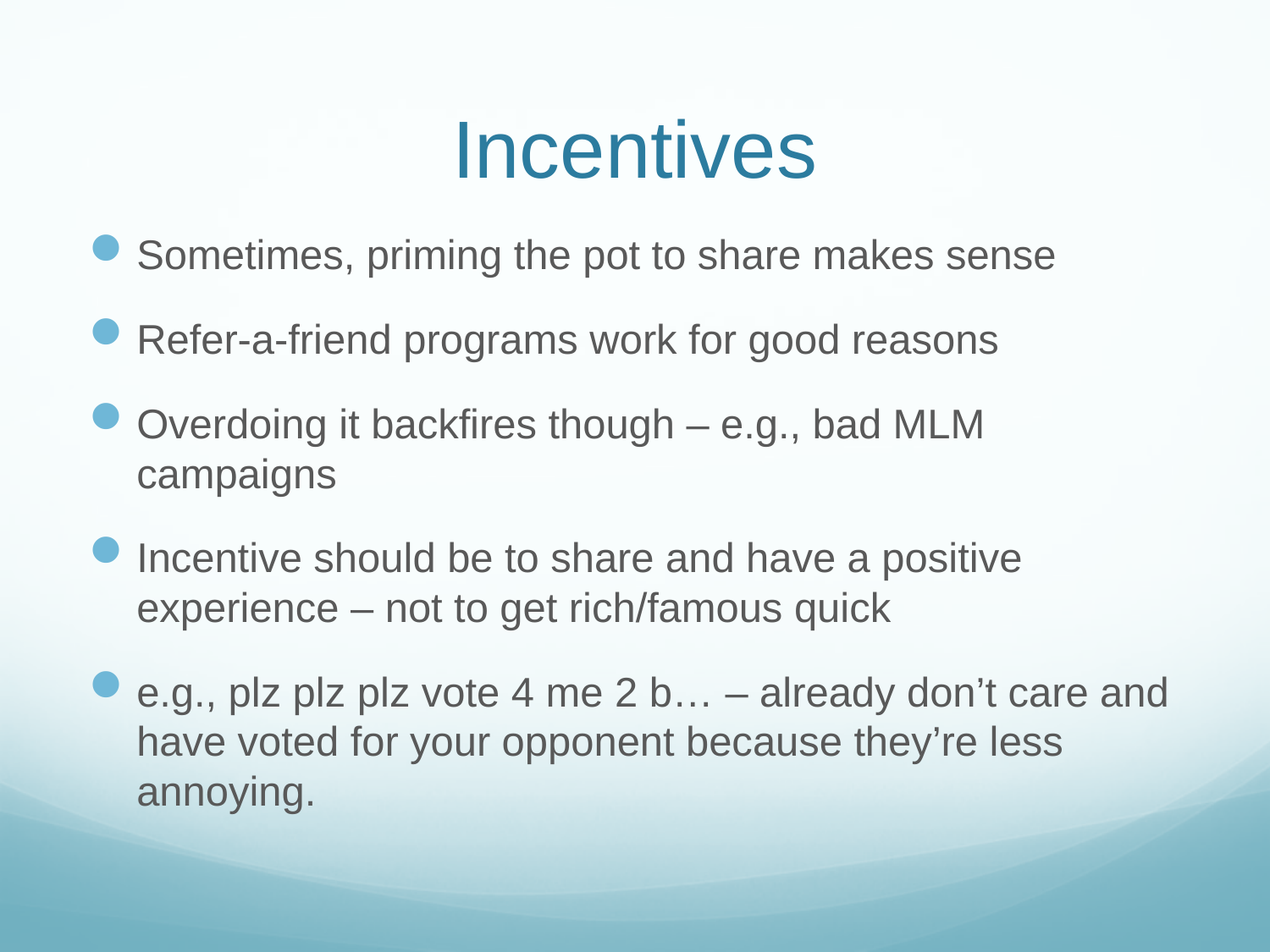

# Incentives
Sometimes, priming the pot to share makes sense
Refer-a-friend programs work for good reasons
Overdoing it backfires though – e.g., bad MLM campaigns
Incentive should be to share and have a positive experience – not to get rich/famous quick
e.g., plz plz plz vote 4 me 2 b… – already don’t care and have voted for your opponent because they’re less annoying.